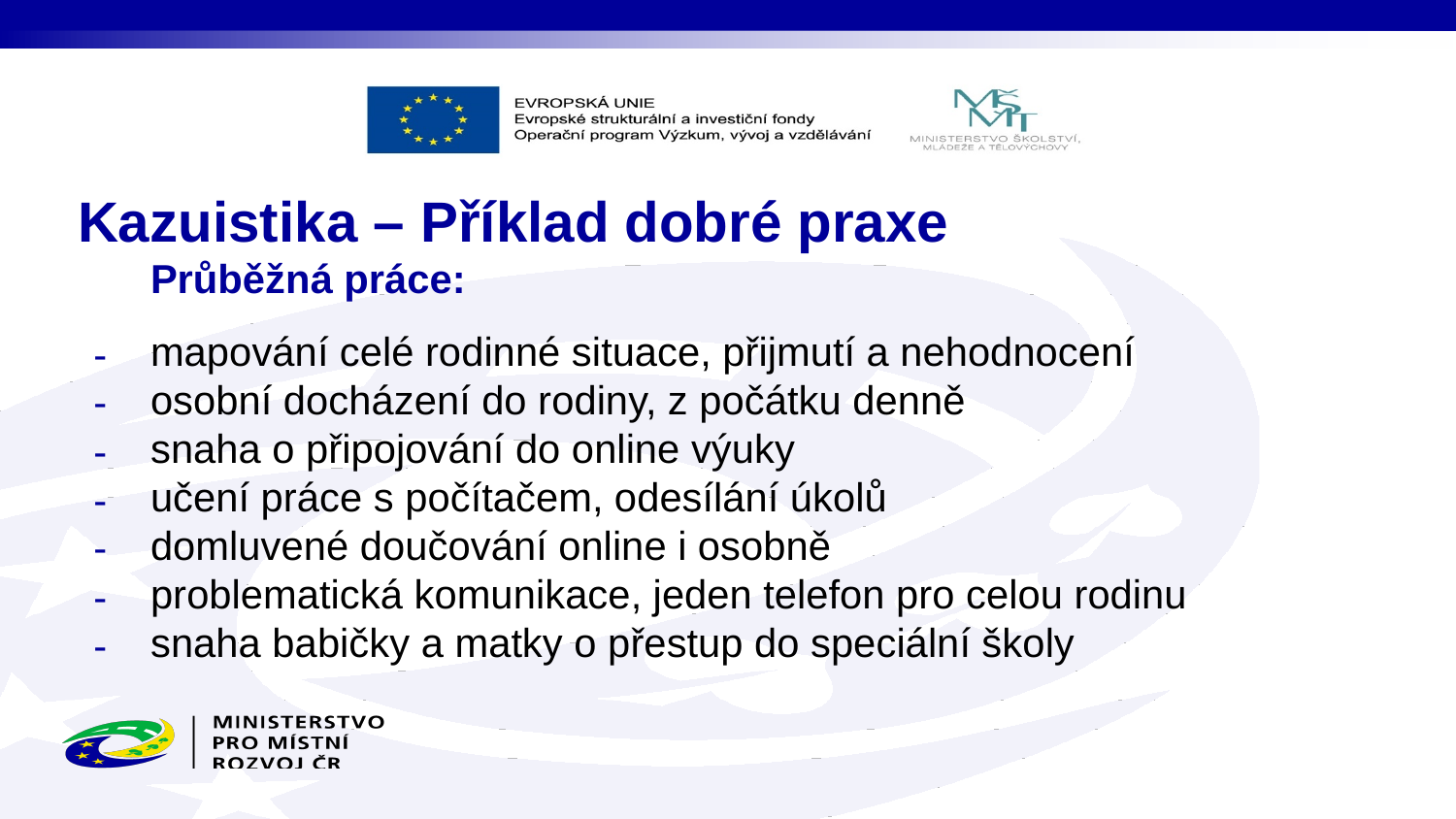

# Kazuistika – Příklad dobré praxe

Průběžná práce:
mapování celé rodinné situace, přijmutí a nehodnocení
osobní docházení do rodiny, z počátku denně
snaha o připojování do online výuky
učení práce s počítačem, odesílání úkolů
domluvené doučování online i osobně
problematická komunikace, jeden telefon pro celou rodinu
snaha babičky a matky o přestup do speciální školy